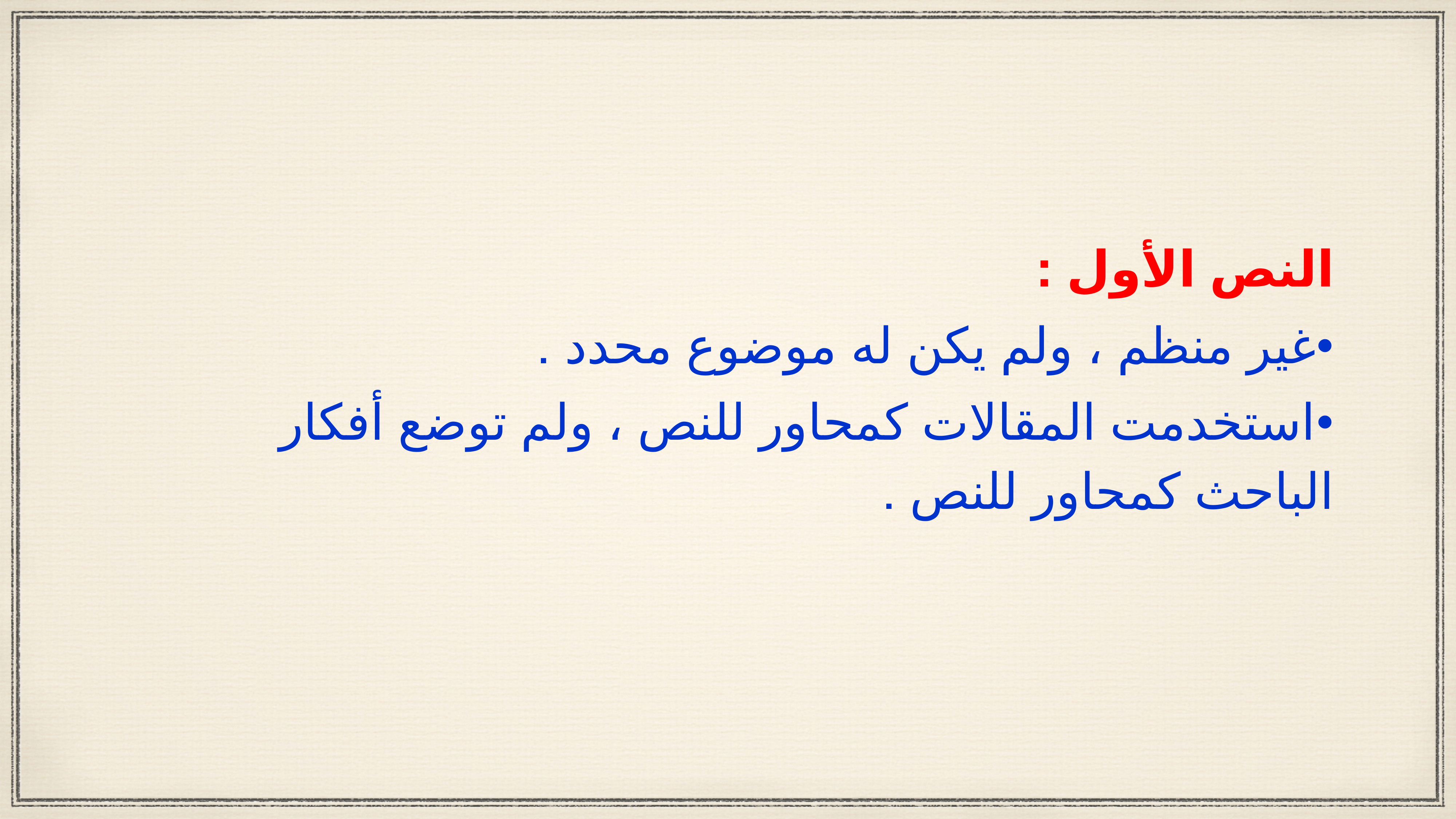

# النص الأول :
•	غير منظم ، ولم يكن له موضوع محدد .
•	استخدمت المقالات كمحاور للنص ، ولم توضع أفكار الباحث كمحاور للنص .